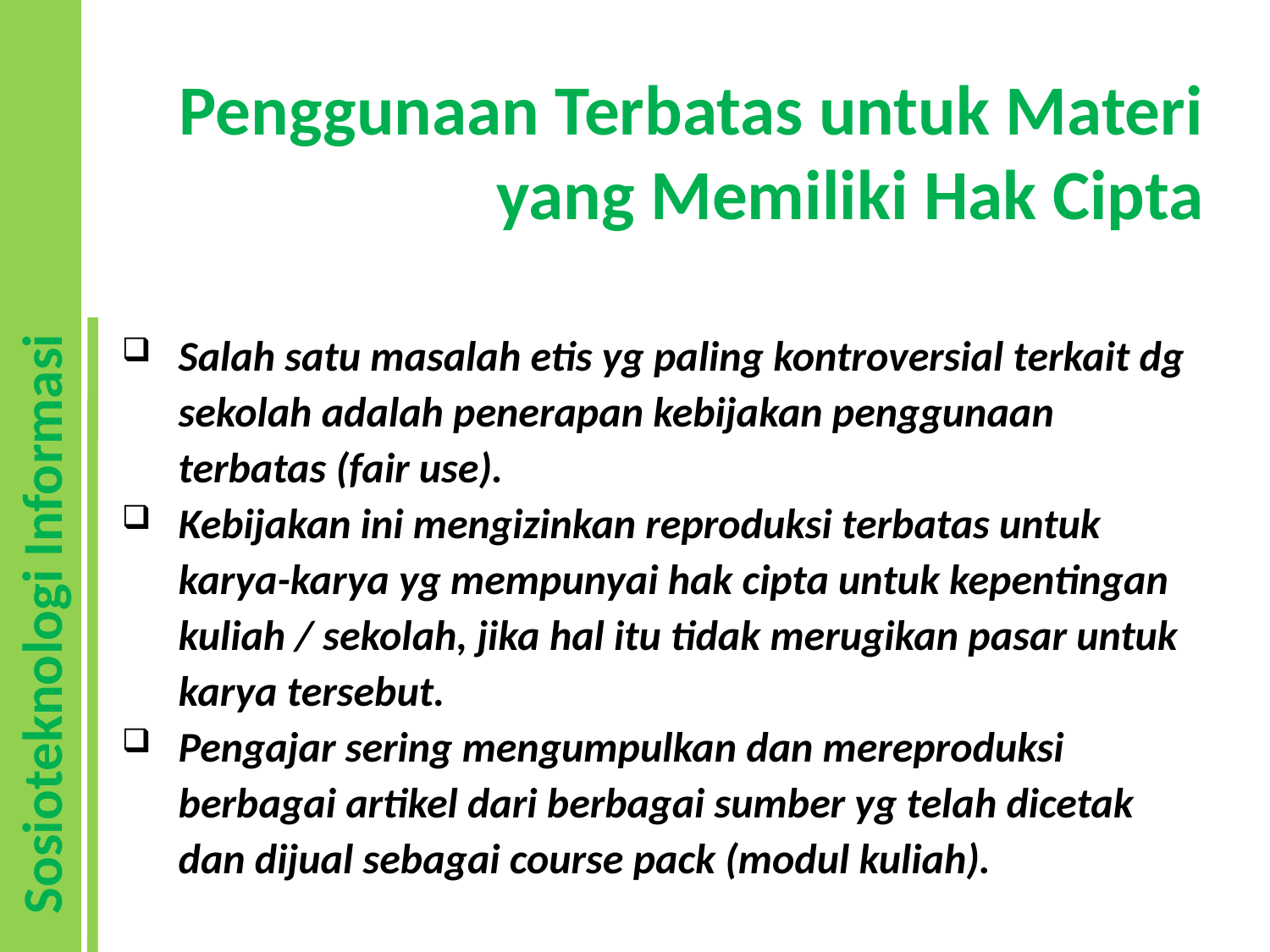

# Penggunaan Terbatas untuk Materi yang Memiliki Hak Cipta
Salah satu masalah etis yg paling kontroversial terkait dg sekolah adalah penerapan kebijakan penggunaan terbatas (fair use).
Kebijakan ini mengizinkan reproduksi terbatas untuk karya-karya yg mempunyai hak cipta untuk kepentingan kuliah / sekolah, jika hal itu tidak merugikan pasar untuk karya tersebut.
Pengajar sering mengumpulkan dan mereproduksi berbagai artikel dari berbagai sumber yg telah dicetak dan dijual sebagai course pack (modul kuliah).